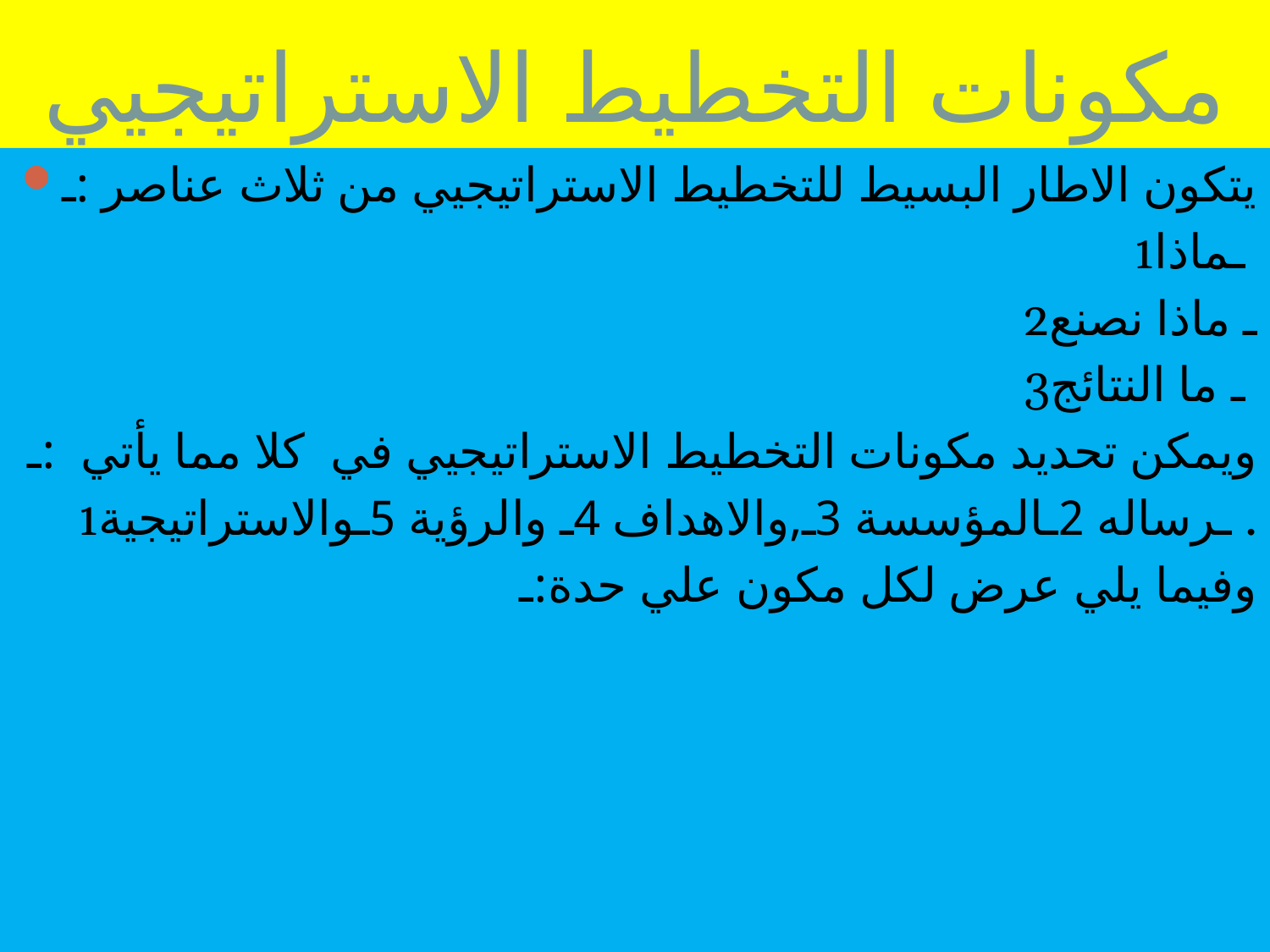

# مكونات التخطيط الاستراتيجيي
يتكون الاطار البسيط للتخطيط الاستراتيجيي من ثلاث عناصر :ـ
1ـماذا
2ـ ماذا نصنع
3ـ ما النتائج
ويمكن تحديد مكونات التخطيط الاستراتيجيي في  كلا مما يأتي  :ـ
 1ـرساله 2ـالمؤسسة 3ـ,والاهداف 4ـ والرؤية 5ـوالاستراتيجية .
وفيما يلي عرض لكل مكون علي حدة:ـ